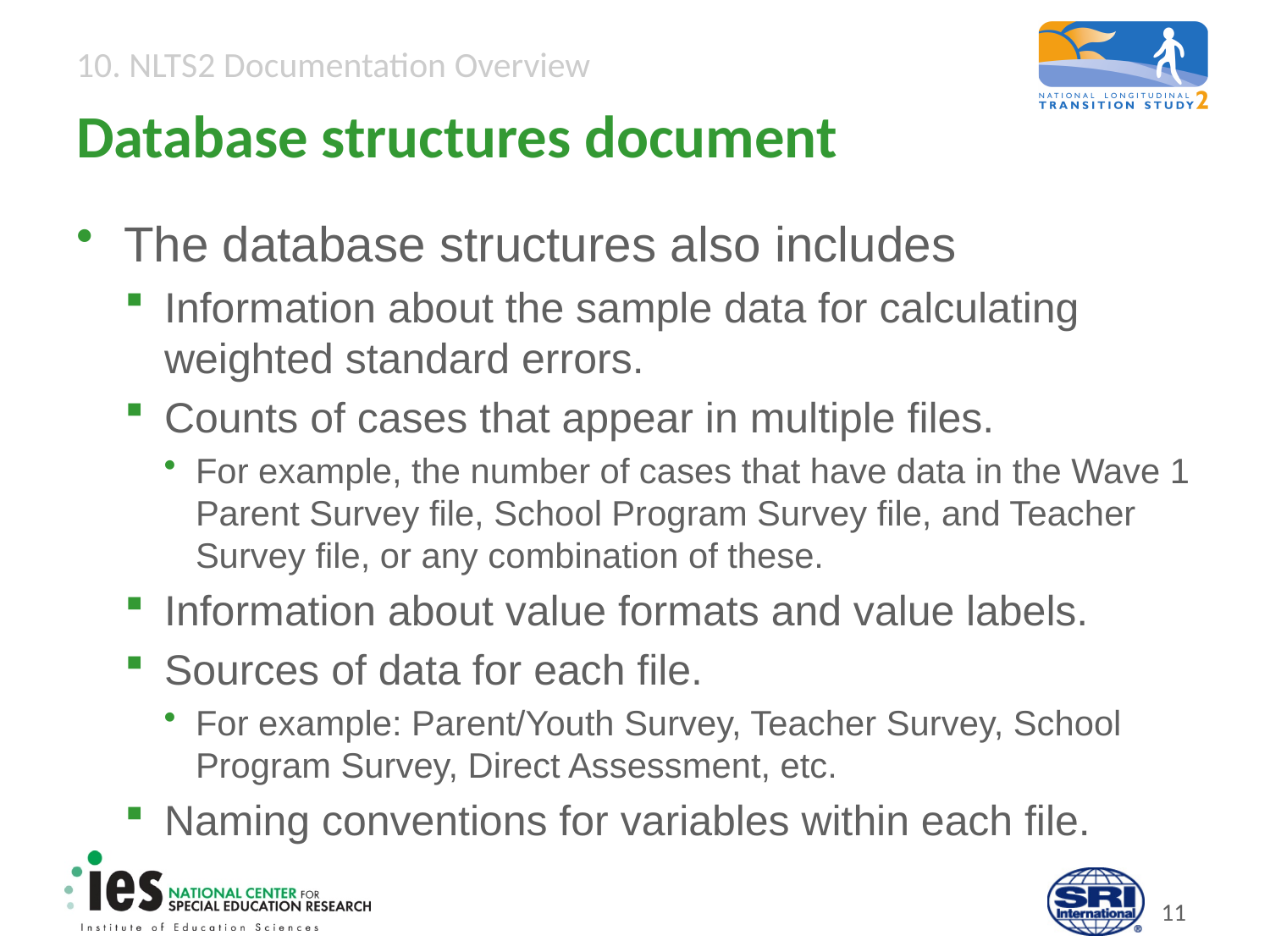

# Database structures document
The database structures also includes
Information about the sample data for calculating weighted standard errors.
Counts of cases that appear in multiple files.
For example, the number of cases that have data in the Wave 1 Parent Survey file, School Program Survey file, and Teacher Survey file, or any combination of these.
Information about value formats and value labels.
Sources of data for each file.
For example: Parent/Youth Survey, Teacher Survey, School Program Survey, Direct Assessment, etc.
Naming conventions for variables within each file.
11